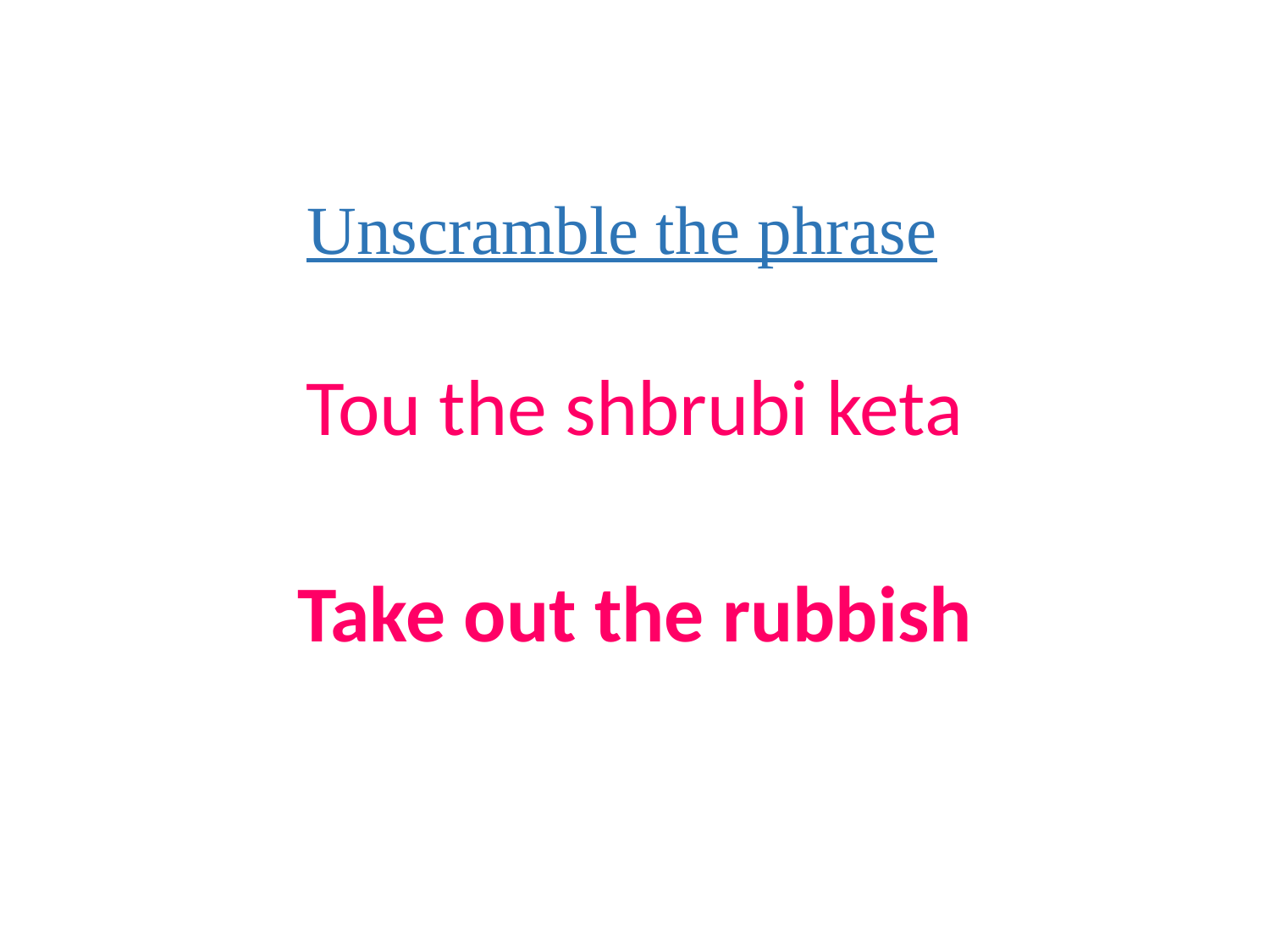

# Unscramble the phrase
Tou the shbrubi keta

Take out the rubbish